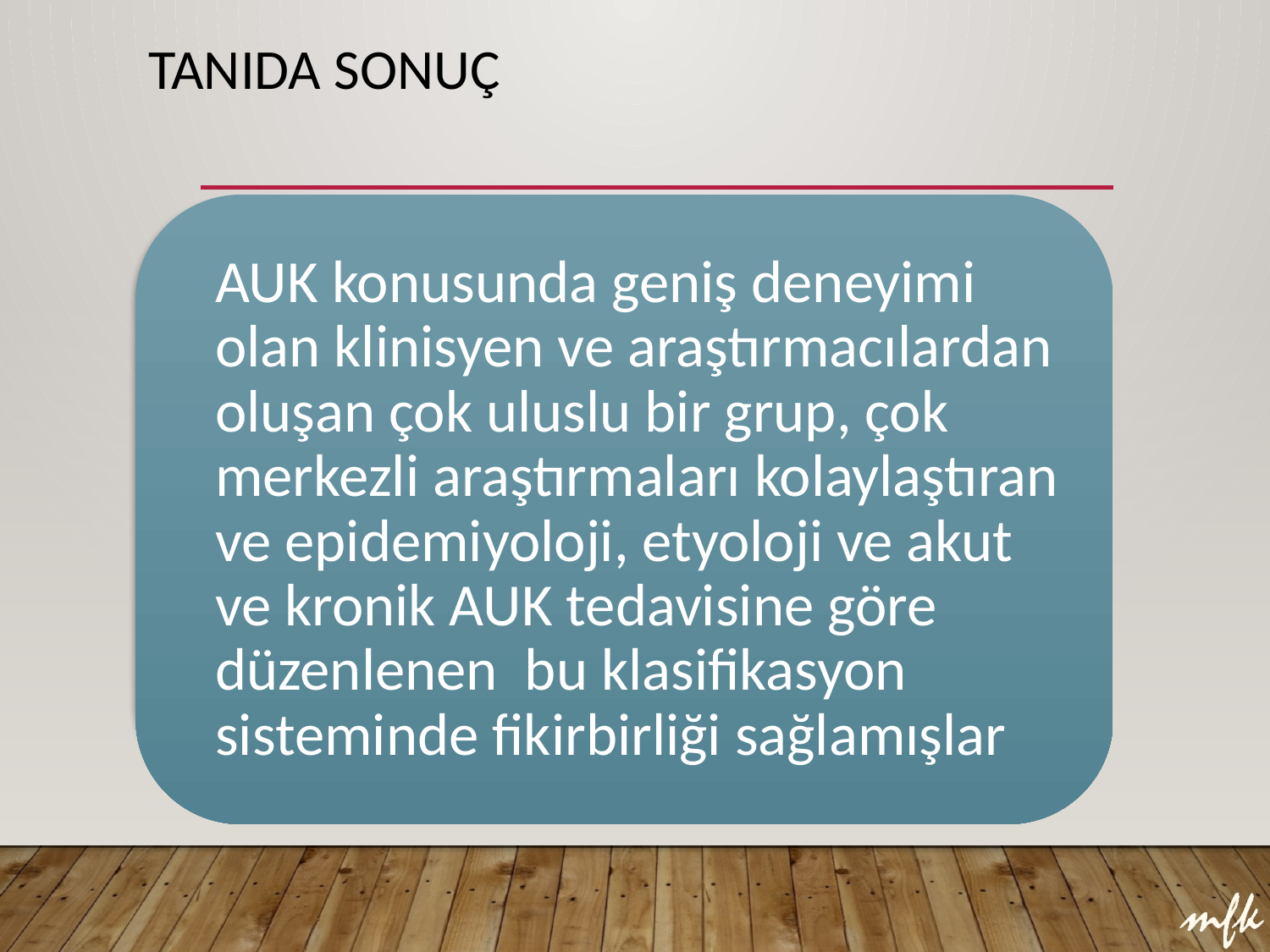

# Tanıda Sonuç
AUK konusunda geniş deneyimi olan klinisyen ve araştırmacılardan oluşan çok uluslu bir grup, çok merkezli araştırmaları kolaylaştıran ve epidemiyoloji, etyoloji ve akut ve kronik AUK tedavisine göre düzenlenen  bu klasifikasyon sisteminde fikirbirliği sağlamışlar